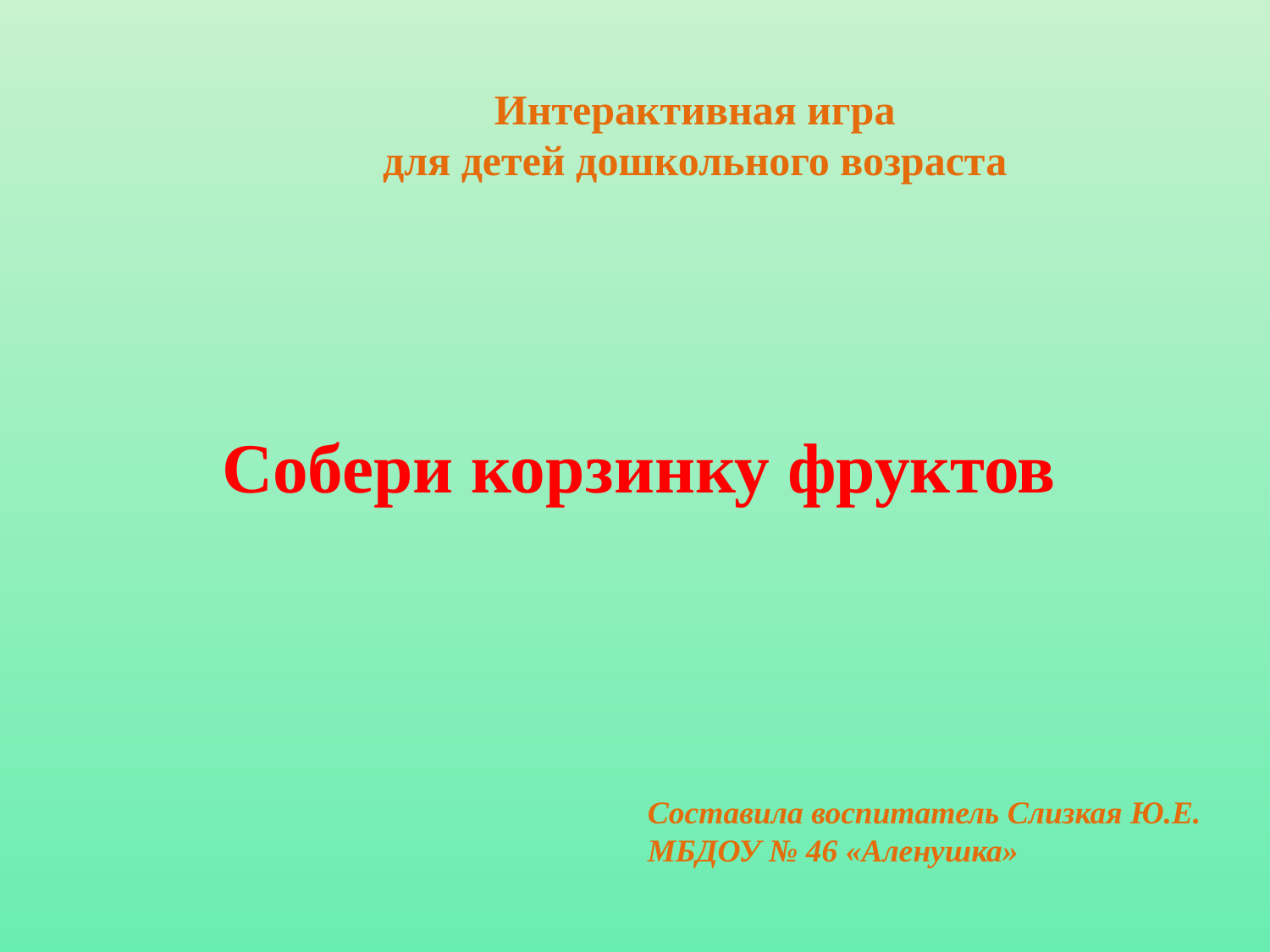

Интерактивная игра
для детей дошкольного возраста
Собери корзинку фруктов
Составила воспитатель Слизкая Ю.Е.
МБДОУ № 46 «Аленушка»